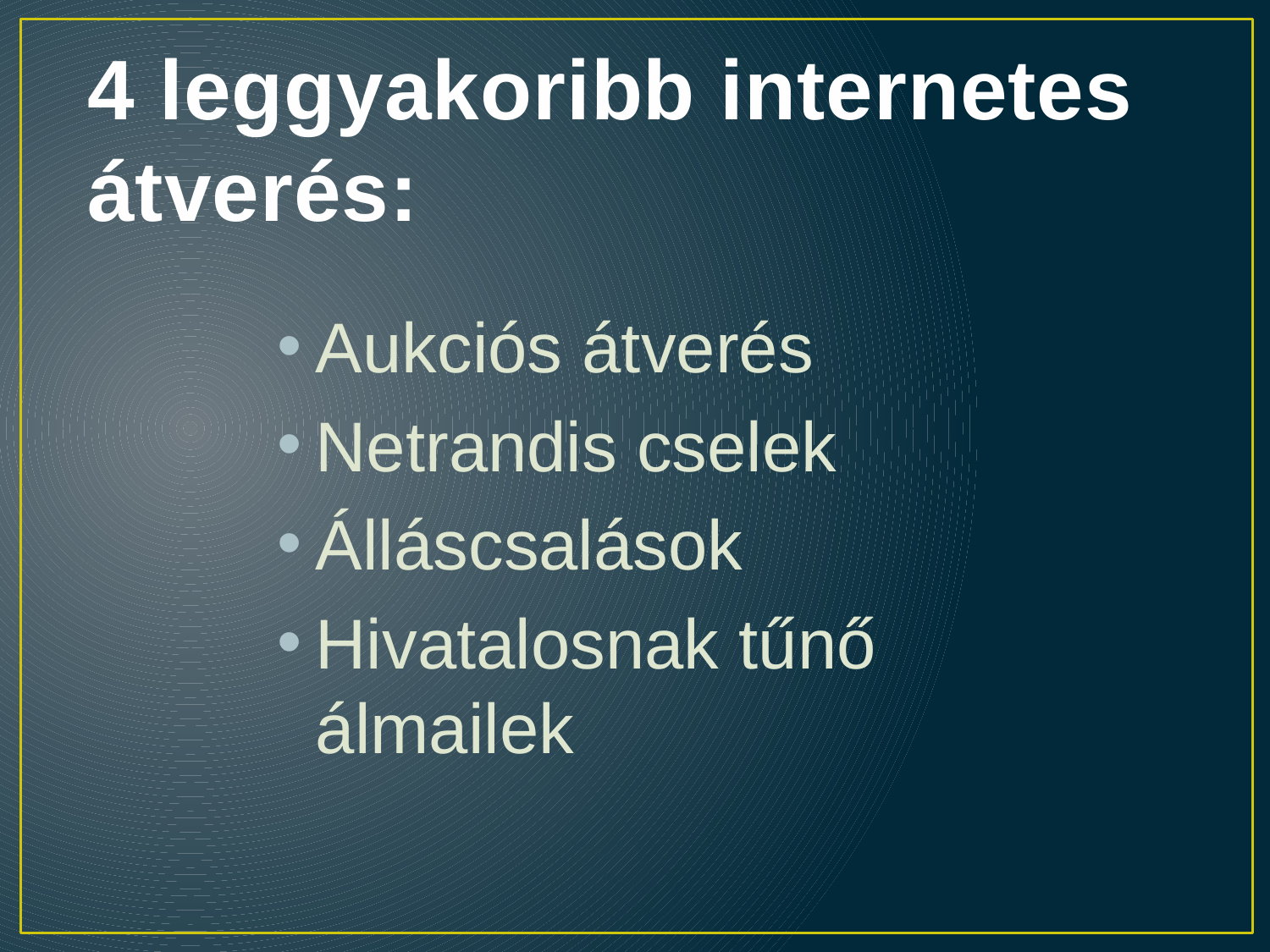

# 4 leggyakoribb internetes átverés:
Aukciós átverés
Netrandis cselek
Álláscsalások
Hivatalosnak tűnő álmailek